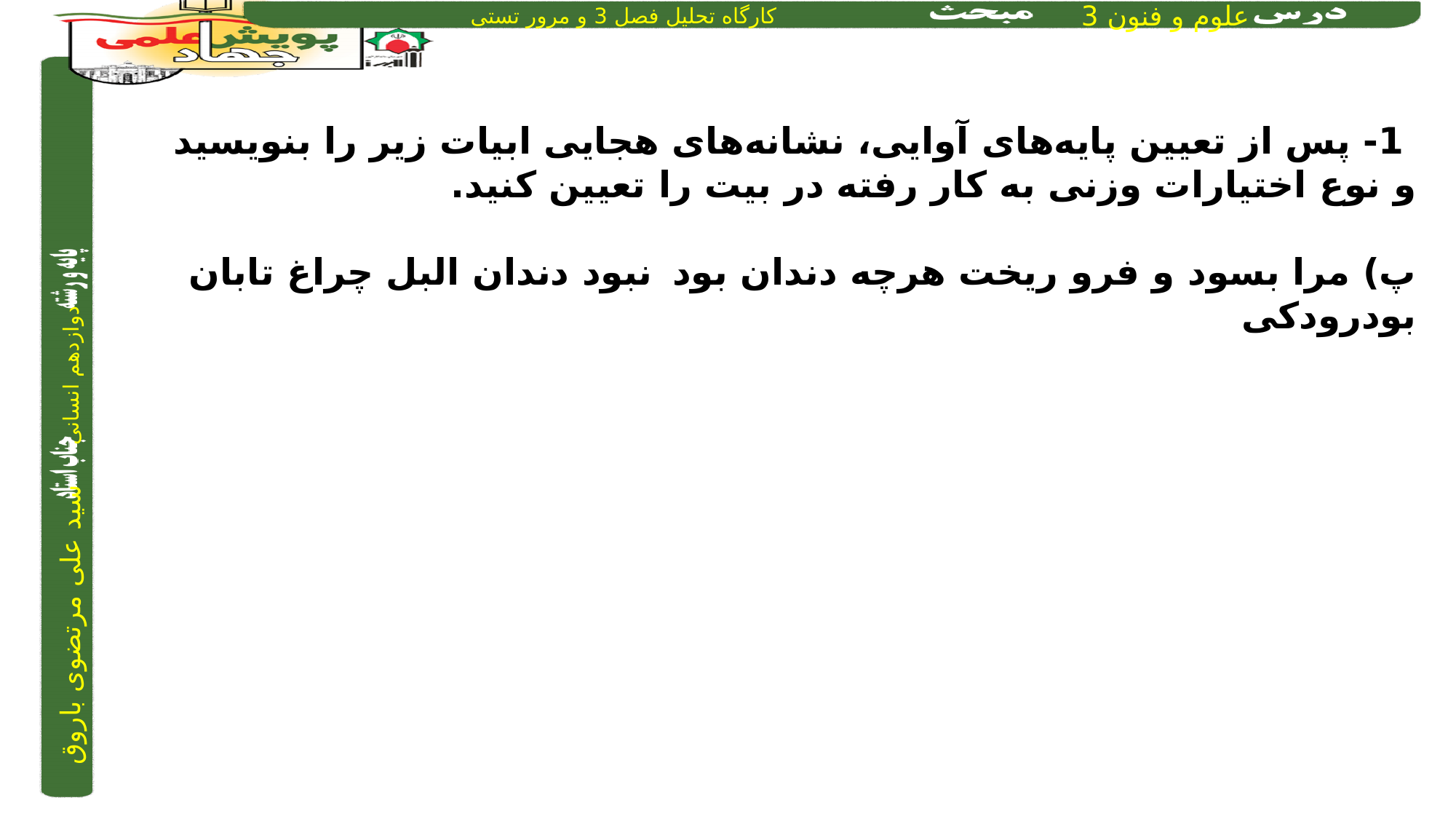

1- پس از تعیین پایه‌های آوایی، نشانه‌های هجایی ابیات زیر را بنویسید و نوع اختیارات وزنی به کار رفته در بیت را تعیین کنید.

پ) مرا بسود و فرو ریخت هرچه دندان بود	 	نبود دندان البل چراغ تابان بود	رودکی